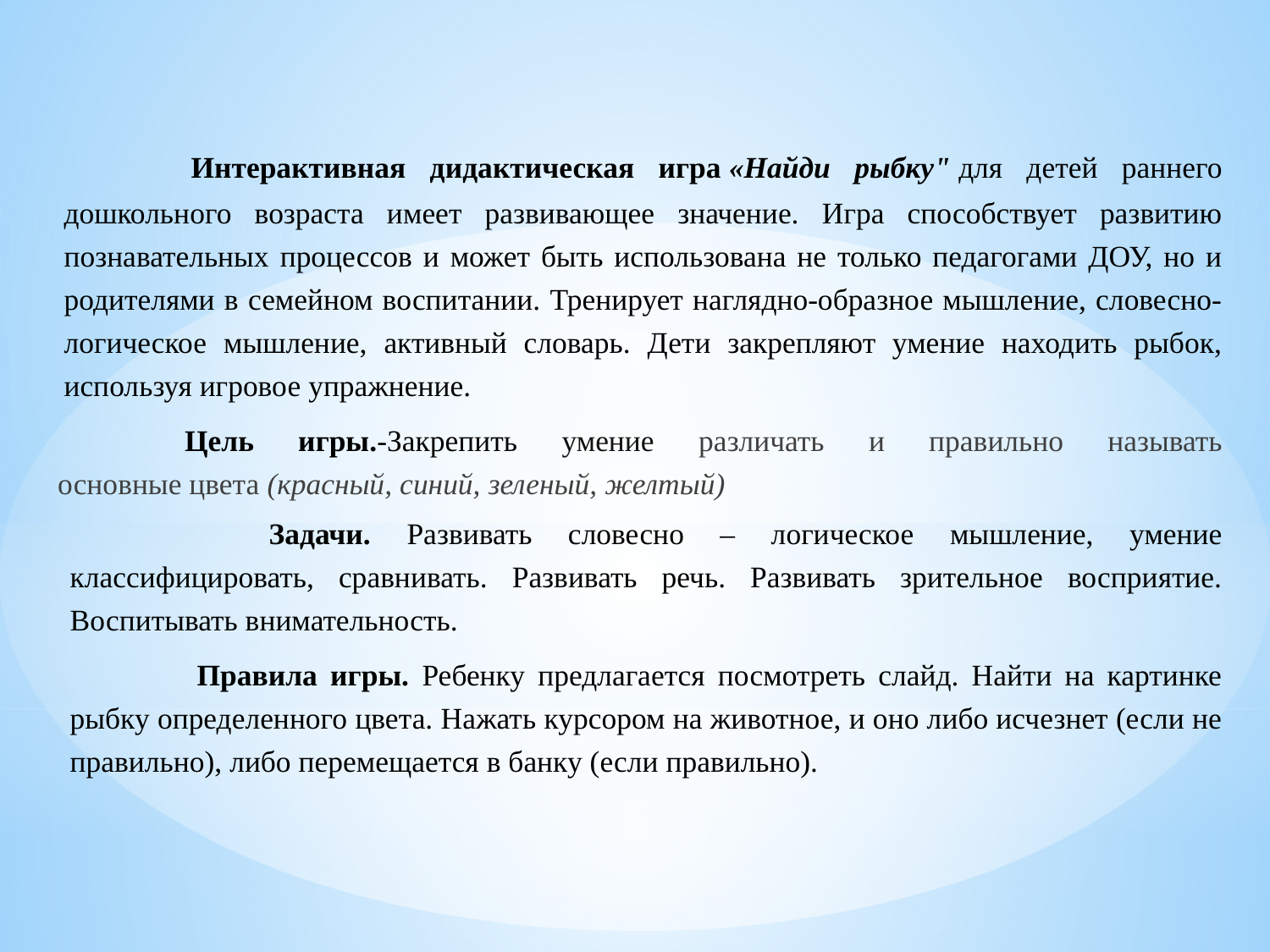

Интерактивная дидактическая игра «Найди рыбку" для детей раннего дошкольного возраста имеет развивающее значение. Игра способствует развитию познавательных процессов и может быть использована не только педагогами ДОУ, но и родителями в семейном воспитании. Тренирует наглядно-образное мышление, словесно-логическое мышление, активный словарь. Дети закрепляют умение находить рыбок, используя игровое упражнение.
	Цель игры.-Закрепить умение различать и правильно называть основные цвета (красный, синий, зеленый, желтый)
	  Задачи. Развивать словесно – логическое мышление, умение классифицировать, сравнивать. Развивать речь. Развивать зрительное восприятие. Воспитывать внимательность.
	Правила игры. Ребенку предлагается посмотреть слайд. Найти на картинке рыбку определенного цвета. Нажать курсором на животное, и оно либо исчезнет (если не правильно), либо перемещается в банку (если правильно).